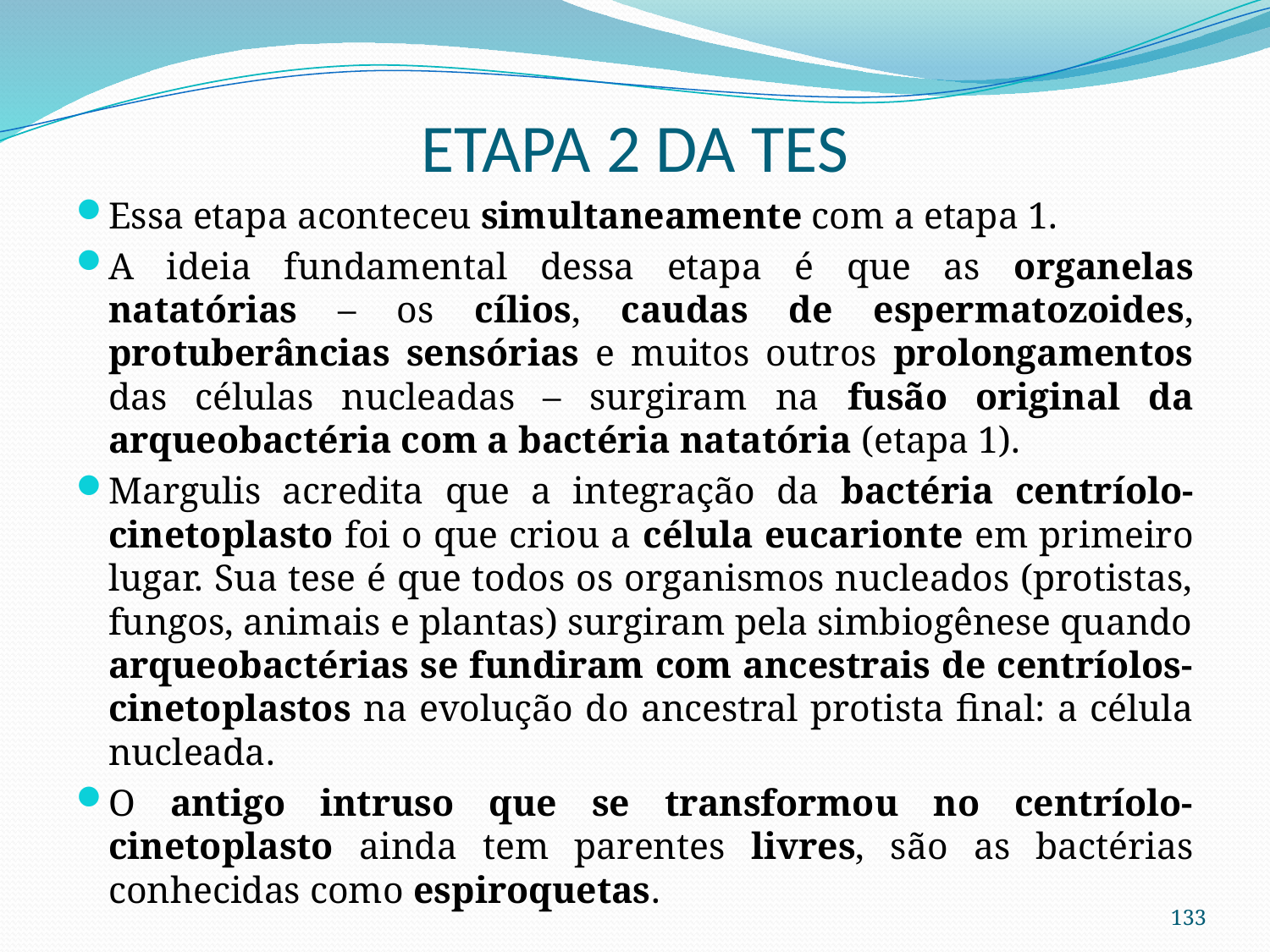

# ETAPA 2 DA TES
Essa etapa aconteceu simultaneamente com a etapa 1.
A ideia fundamental dessa etapa é que as organelas natatórias – os cílios, caudas de espermatozoides, protuberâncias sensórias e muitos outros prolongamentos das células nucleadas – surgiram na fusão original da arqueobactéria com a bactéria natatória (etapa 1).
Margulis acredita que a integração da bactéria centríolo-cinetoplasto foi o que criou a célula eucarionte em primeiro lugar. Sua tese é que todos os organismos nucleados (protistas, fungos, animais e plantas) surgiram pela simbiogênese quando arqueobactérias se fundiram com ancestrais de centríolos-cinetoplastos na evolução do ancestral protista final: a célula nucleada.
O antigo intruso que se transformou no centríolo-cinetoplasto ainda tem parentes livres, são as bactérias conhecidas como espiroquetas.
133